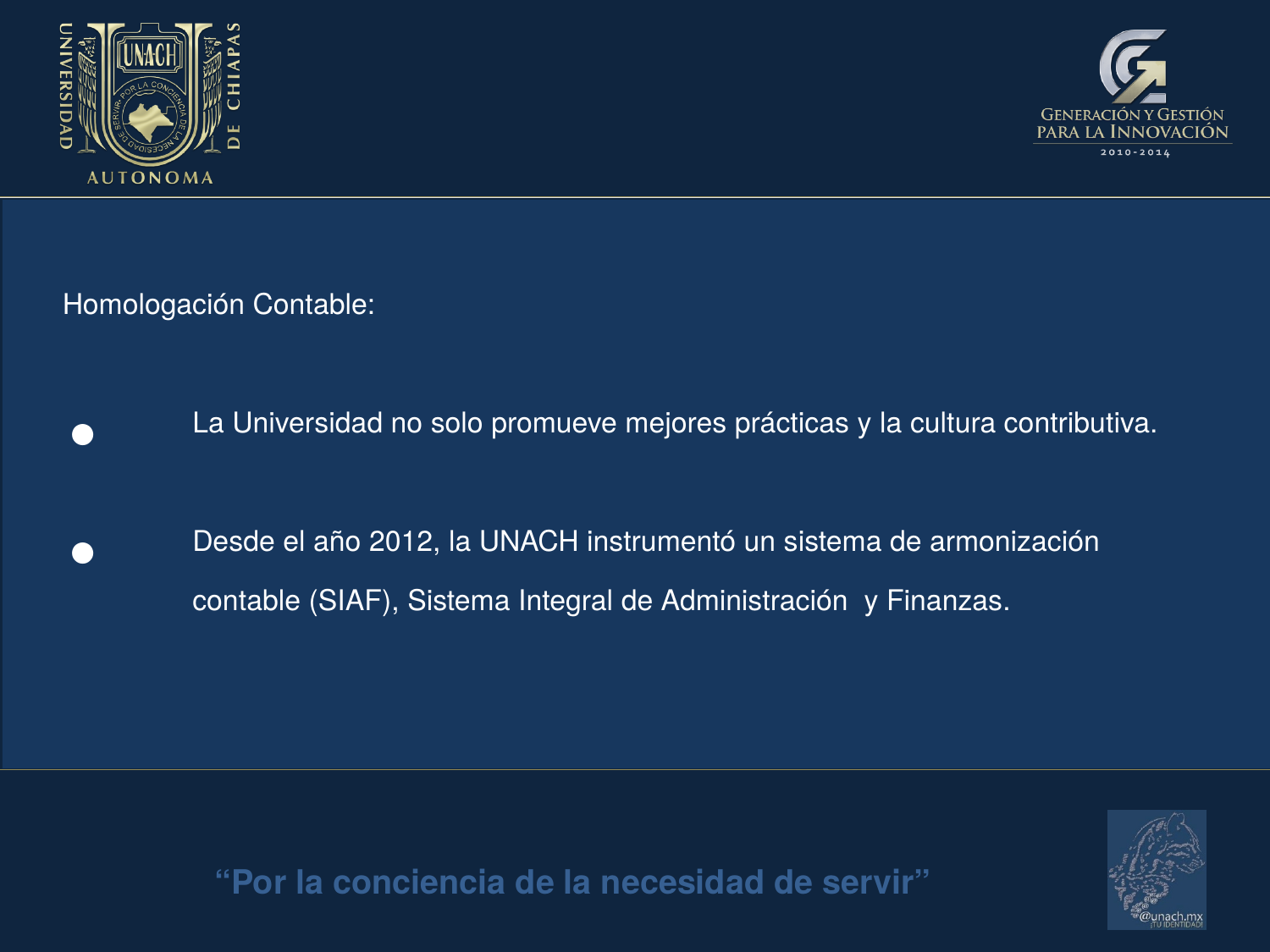

Homologación Contable:

La Universidad no solo promueve mejores prácticas y la cultura contributiva.

Desde el año 2012, la UNACH instrumentó un sistema de armonización contable (SIAF), Sistema Integral de Administración  y Finanzas.